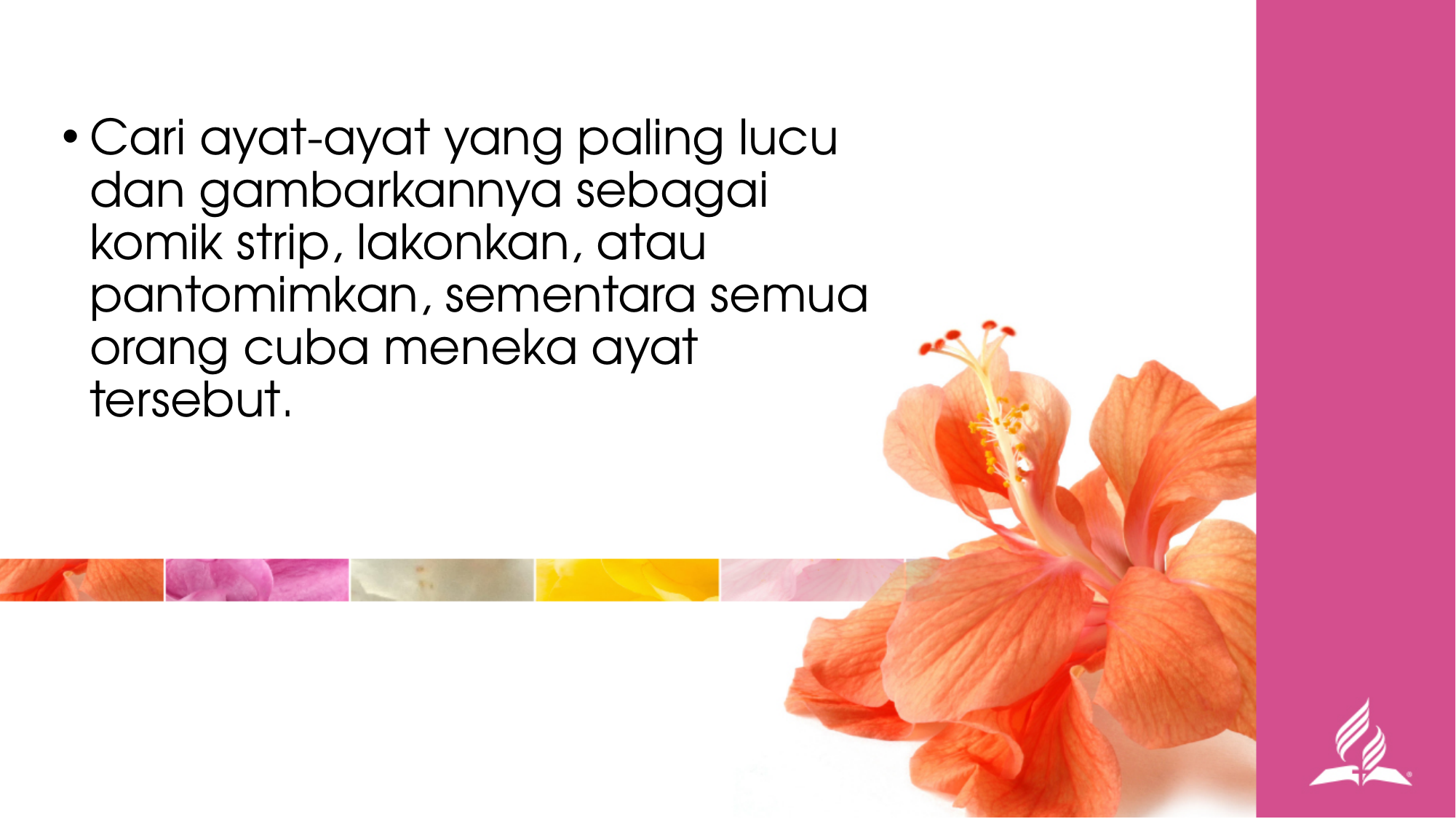

Cari ayat-ayat yang paling lucu dan gambarkannya sebagai komik strip, lakonkan, atau pantomimkan, sementara semua orang cuba meneka ayat tersebut.